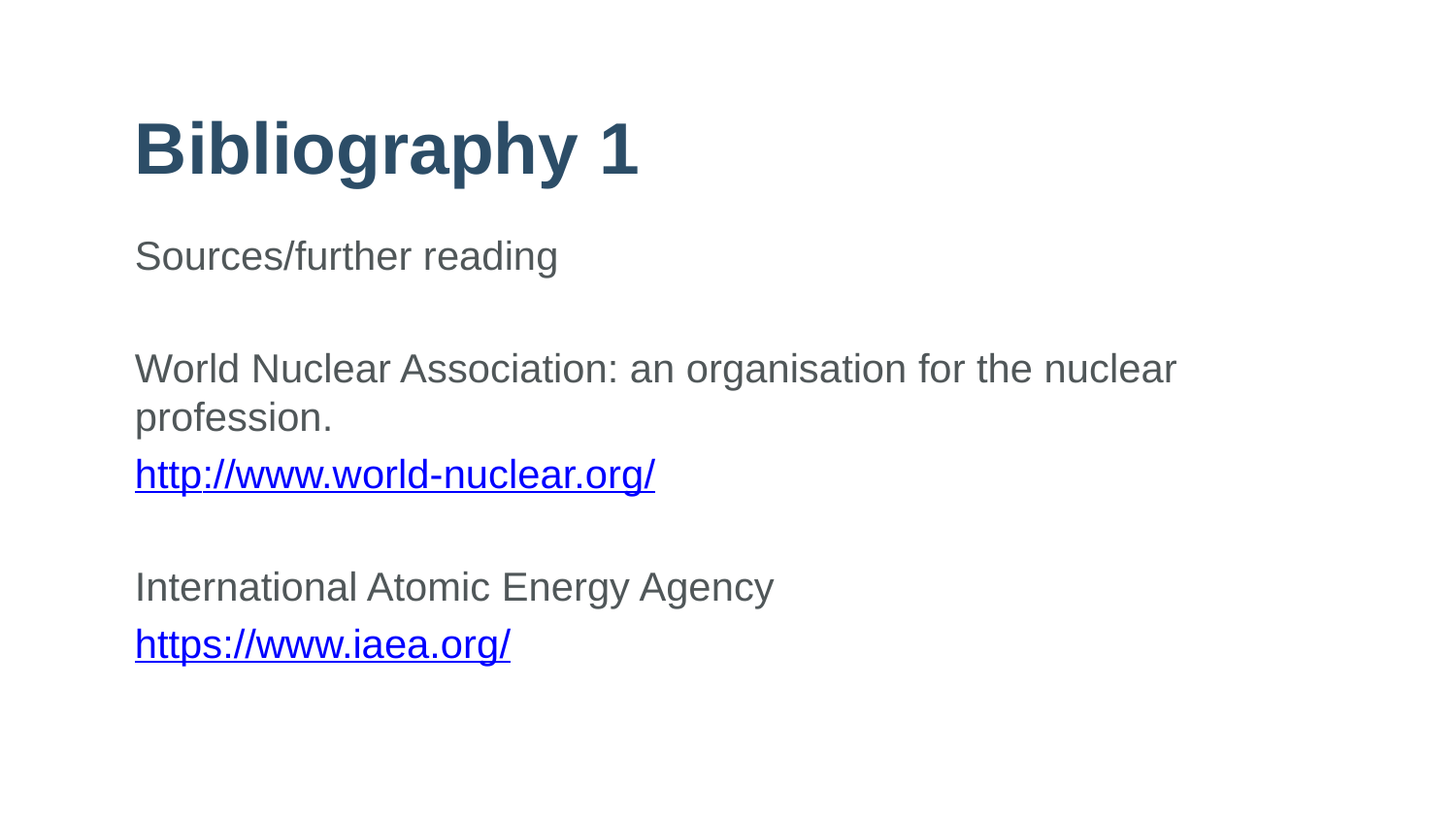

# Bibliography 1
Sources/further reading

World Nuclear Association: an organisation for the nuclear profession.
http://www.world-nuclear.org/

International Atomic Energy Agency
https://www.iaea.org/